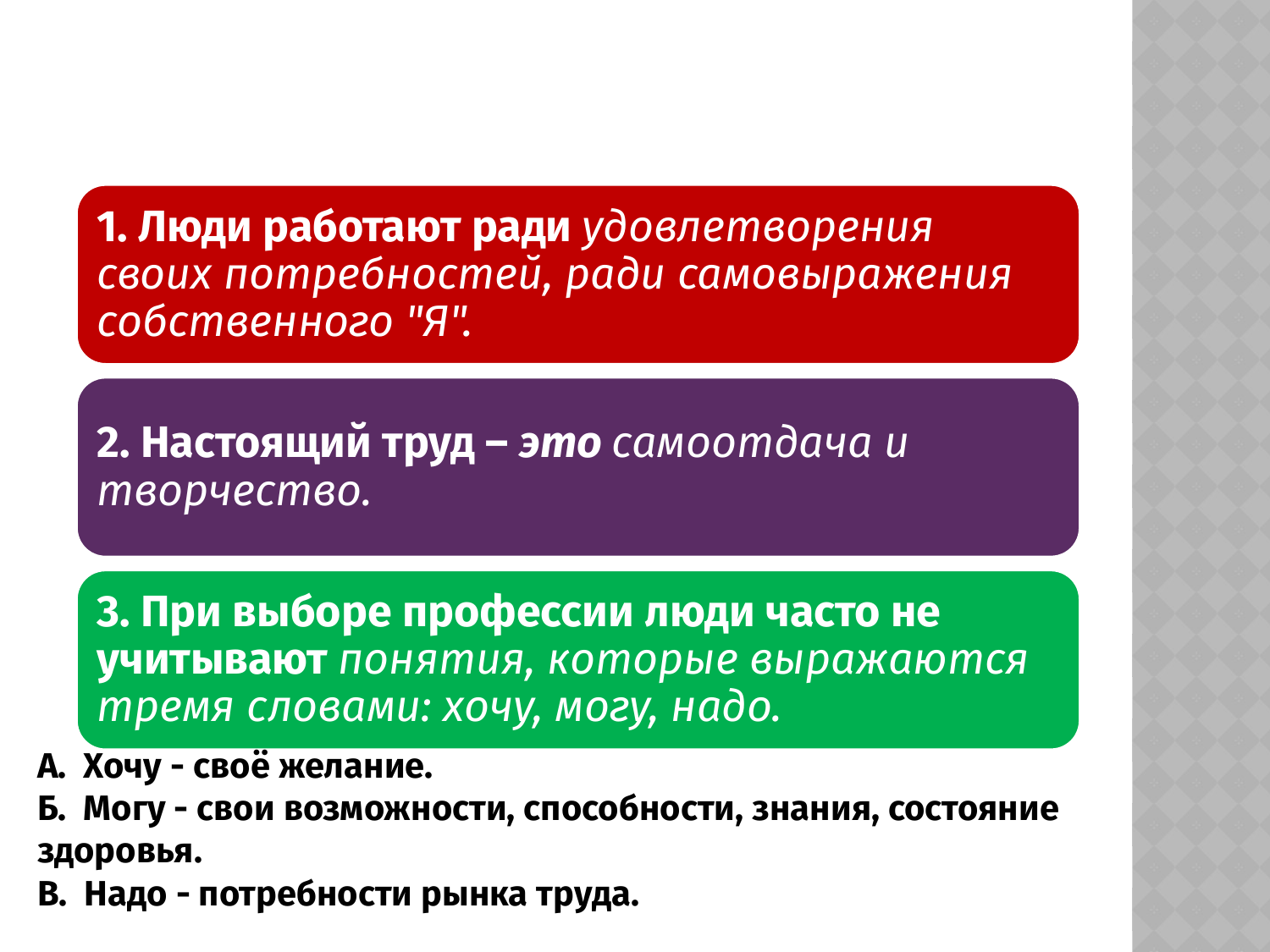

Закончить предложения
1. Люди работают ради удовлетворения своих потребностей, ради самовыражения собственного "Я".
2. Настоящий труд – это самоотдача и творчество.
3. При выборе профессии люди часто не учитывают понятия, которые выражаются тремя словами: хочу, могу, надо.
А.  Хочу - своё желание.
Б.  Могу - свои возможности, способности, знания, состояние здоровья.
В.  Надо - потребности рынка труда.